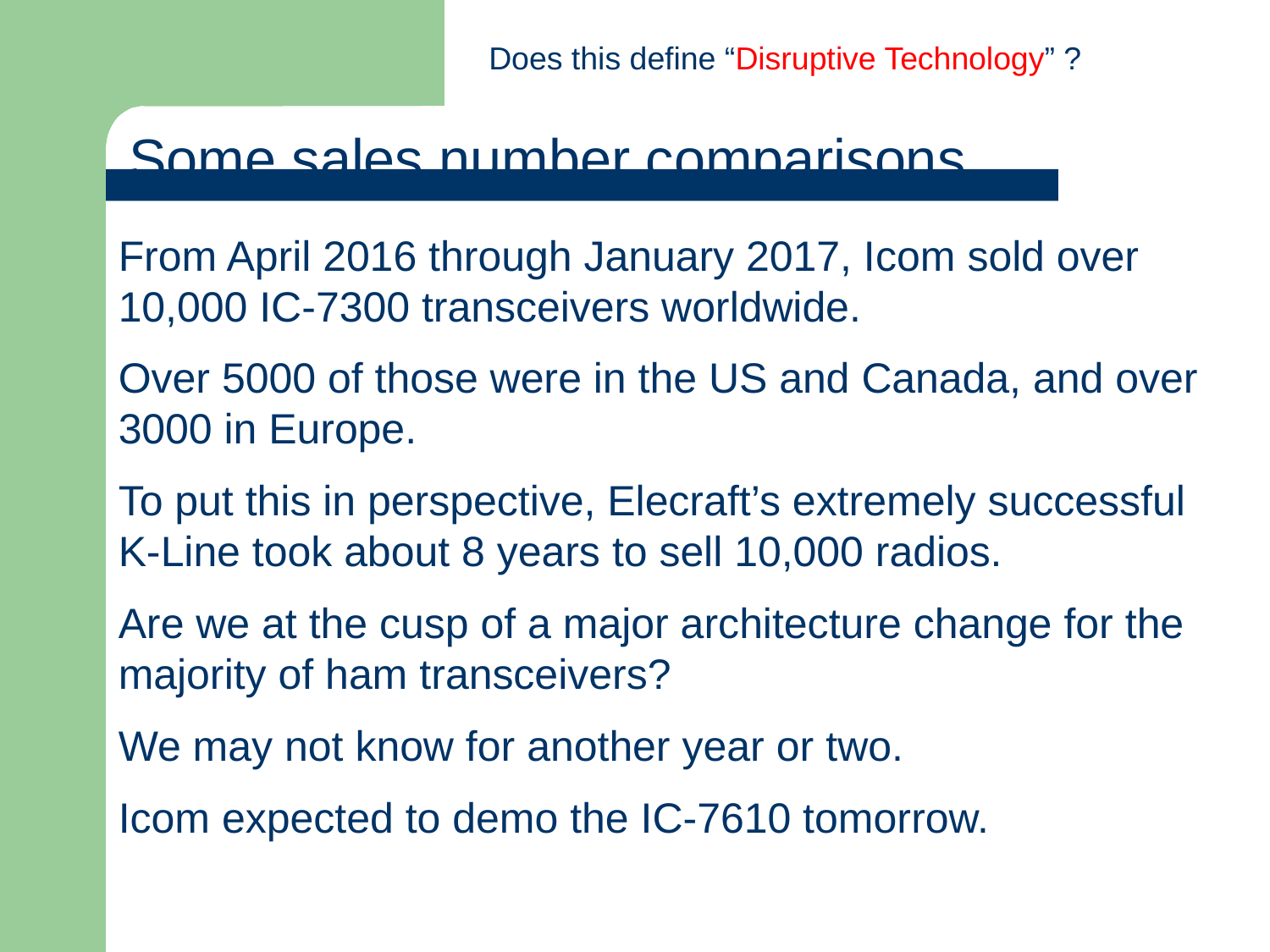

Does this define “Disruptive Technology” ?

Some sales number comparisons
From April 2016 through January 2017, Icom sold over 10,000 IC-7300 transceivers worldwide.
Over 5000 of those were in the US and Canada, and over 3000 in Europe.
To put this in perspective, Elecraft’s extremely successful   K-Line took about 8 years to sell 10,000 radios.
Are we at the cusp of a major architecture change for the majority of ham transceivers?
We may not know for another year or two.
Icom expected to demo the IC-7610 tomorrow.